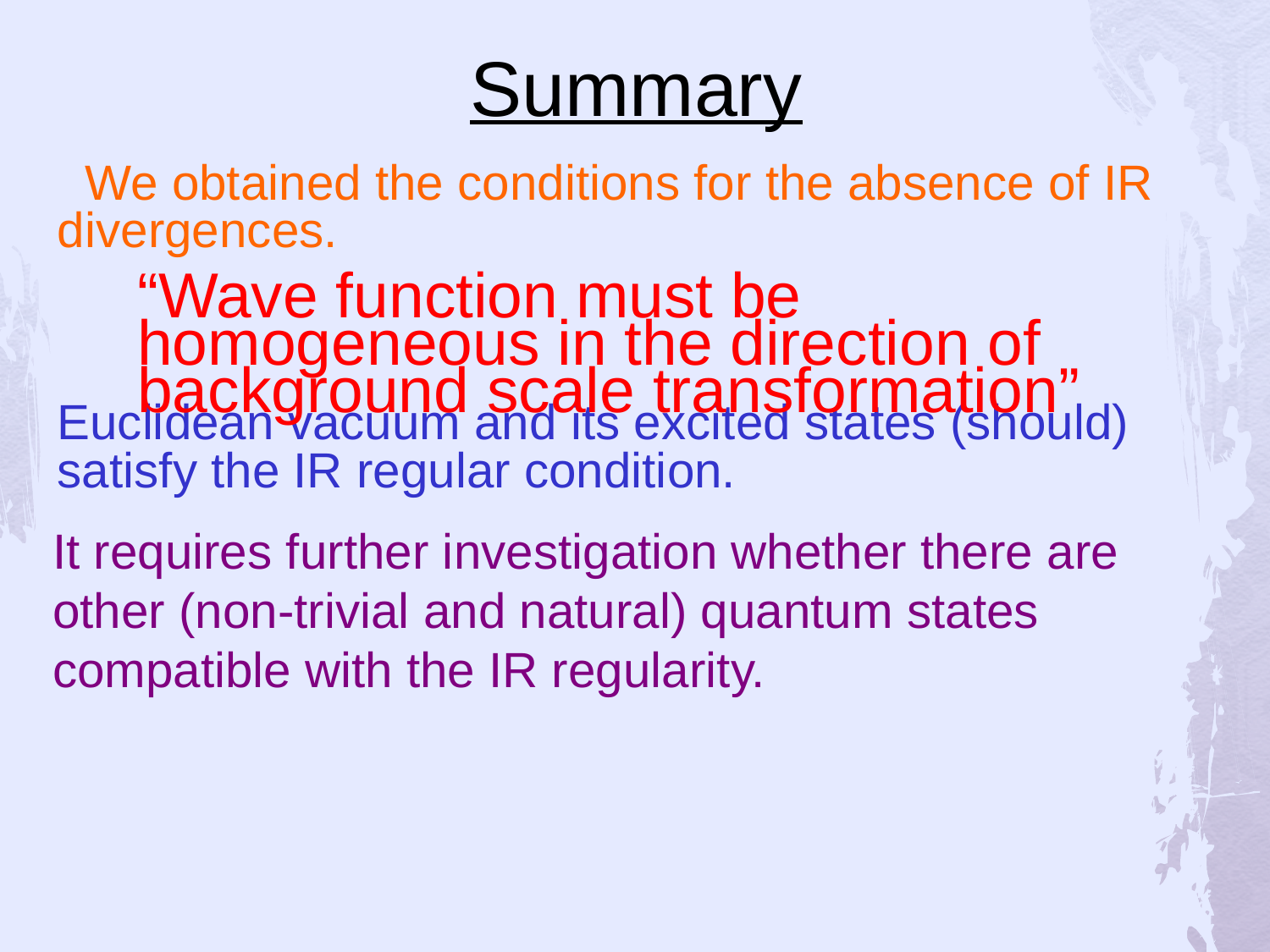

# Summary
  We obtained the conditions for the absence of IR divergences.
“Wave function must be homogeneous in the direction of background scale transformation”
Euclidean vacuum and its excited states (should) satisfy the IR regular condition.
It requires further investigation whether there are other (non-trivial and natural) quantum states compatible with the IR regularity.